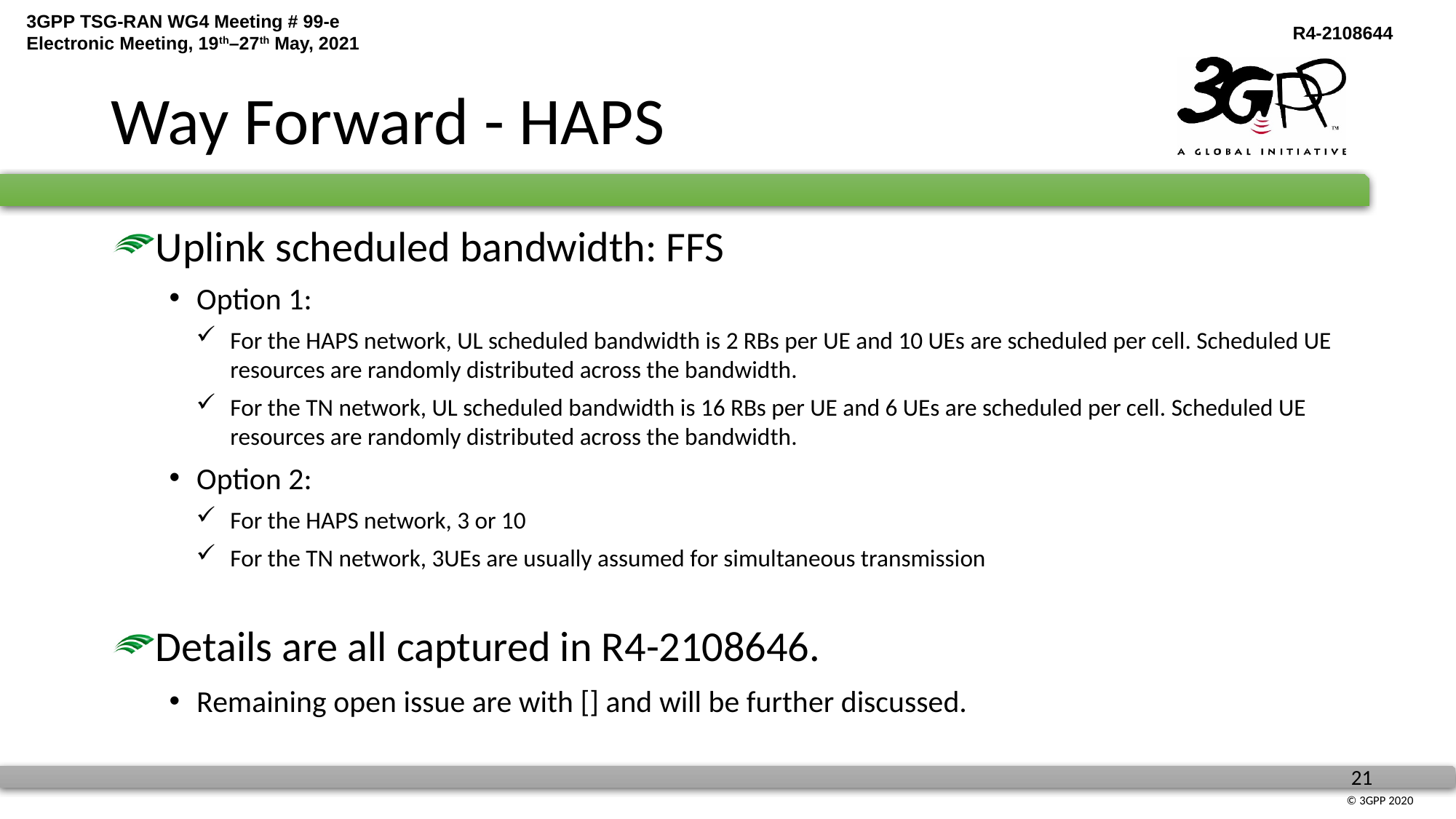

# Way Forward - HAPS
Uplink scheduled bandwidth: FFS
Option 1:
For the HAPS network, UL scheduled bandwidth is 2 RBs per UE and 10 UEs are scheduled per cell. Scheduled UE resources are randomly distributed across the bandwidth.
For the TN network, UL scheduled bandwidth is 16 RBs per UE and 6 UEs are scheduled per cell. Scheduled UE resources are randomly distributed across the bandwidth.
Option 2:
For the HAPS network, 3 or 10
For the TN network, 3UEs are usually assumed for simultaneous transmission
Details are all captured in R4-2108646.
Remaining open issue are with [] and will be further discussed.